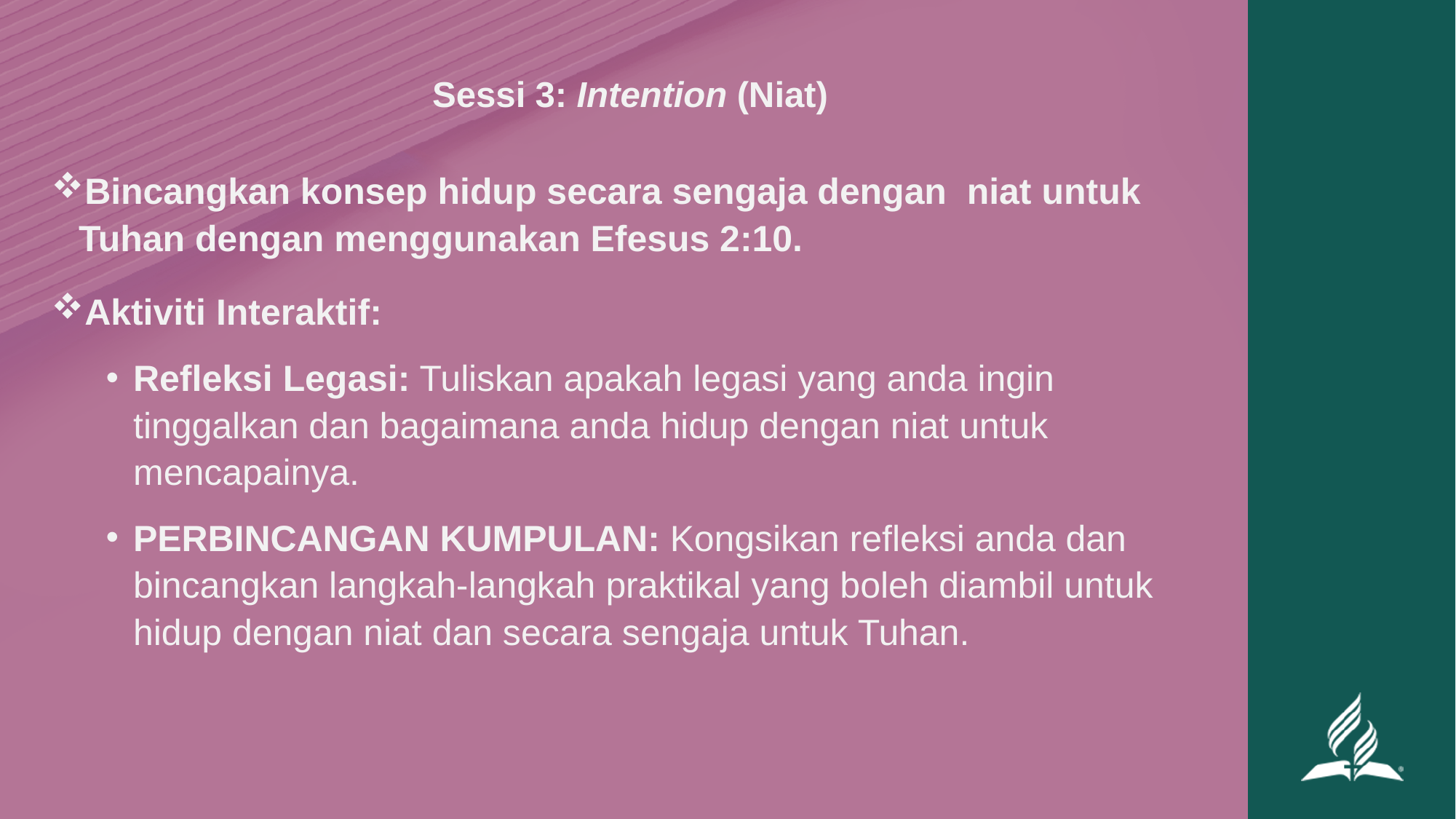

# Sessi 3: Intention (Niat)
Bincangkan konsep hidup secara sengaja dengan  niat untuk Tuhan dengan menggunakan Efesus 2:10.
Aktiviti Interaktif:
Refleksi Legasi: Tuliskan apakah legasi yang anda ingin tinggalkan dan bagaimana anda hidup dengan niat untuk mencapainya.
PERBINCANGAN KUMPULAN: Kongsikan refleksi anda dan bincangkan langkah-langkah praktikal yang boleh diambil untuk hidup dengan niat dan secara sengaja untuk Tuhan.